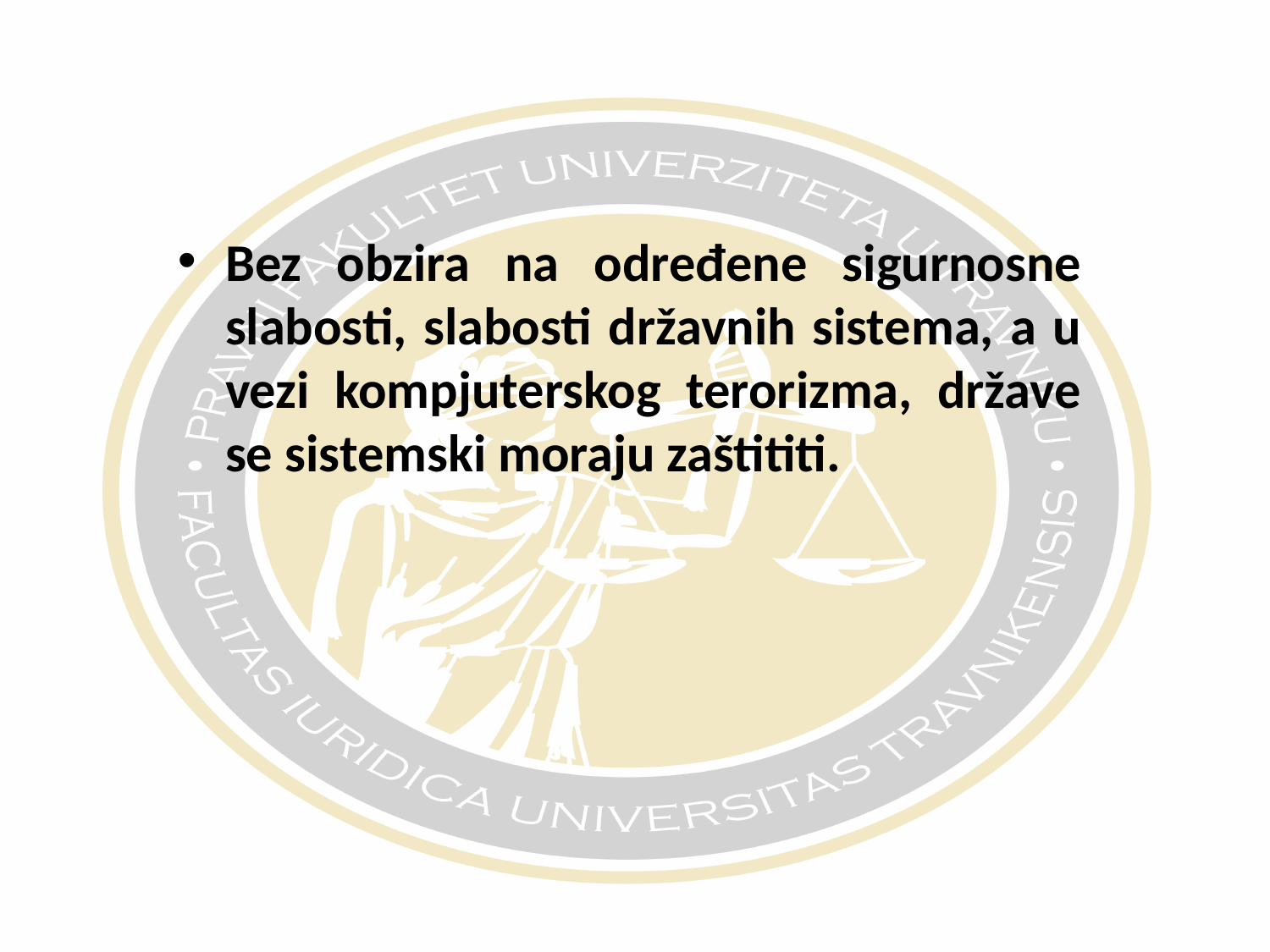

#
Bez obzira na određene sigurnosne slabosti, slabosti državnih sistema, a u vezi kompjuterskog terorizma, države se sistemski moraju zaštititi.